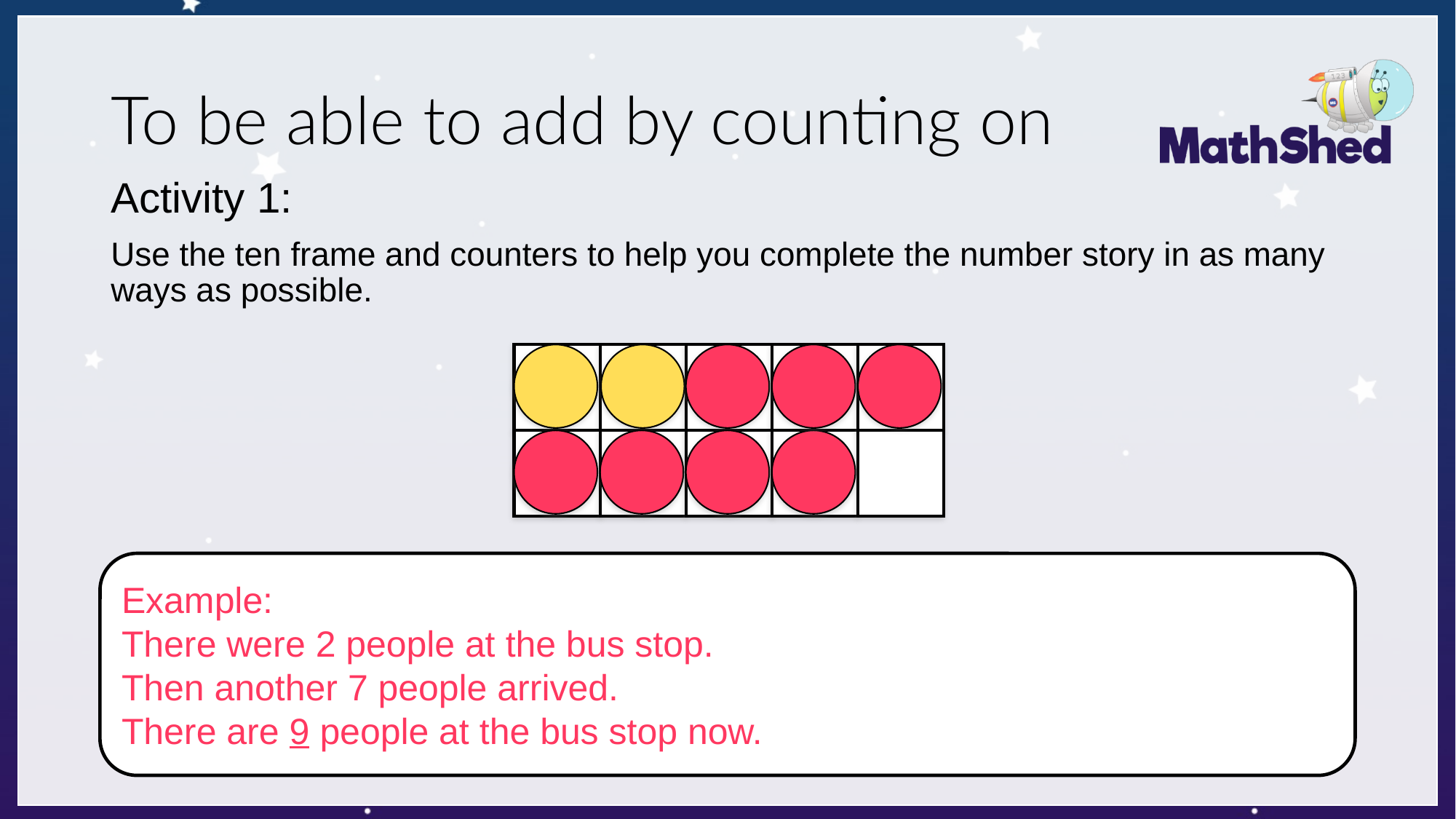

# To be able to add by counting on
Activity 1:
Use the ten frame and counters to help you complete the number story in as many ways as possible.

Example:
There were 2 people at the bus stop.
Then another 7 people arrived.
There are 9 people at the bus stop now.